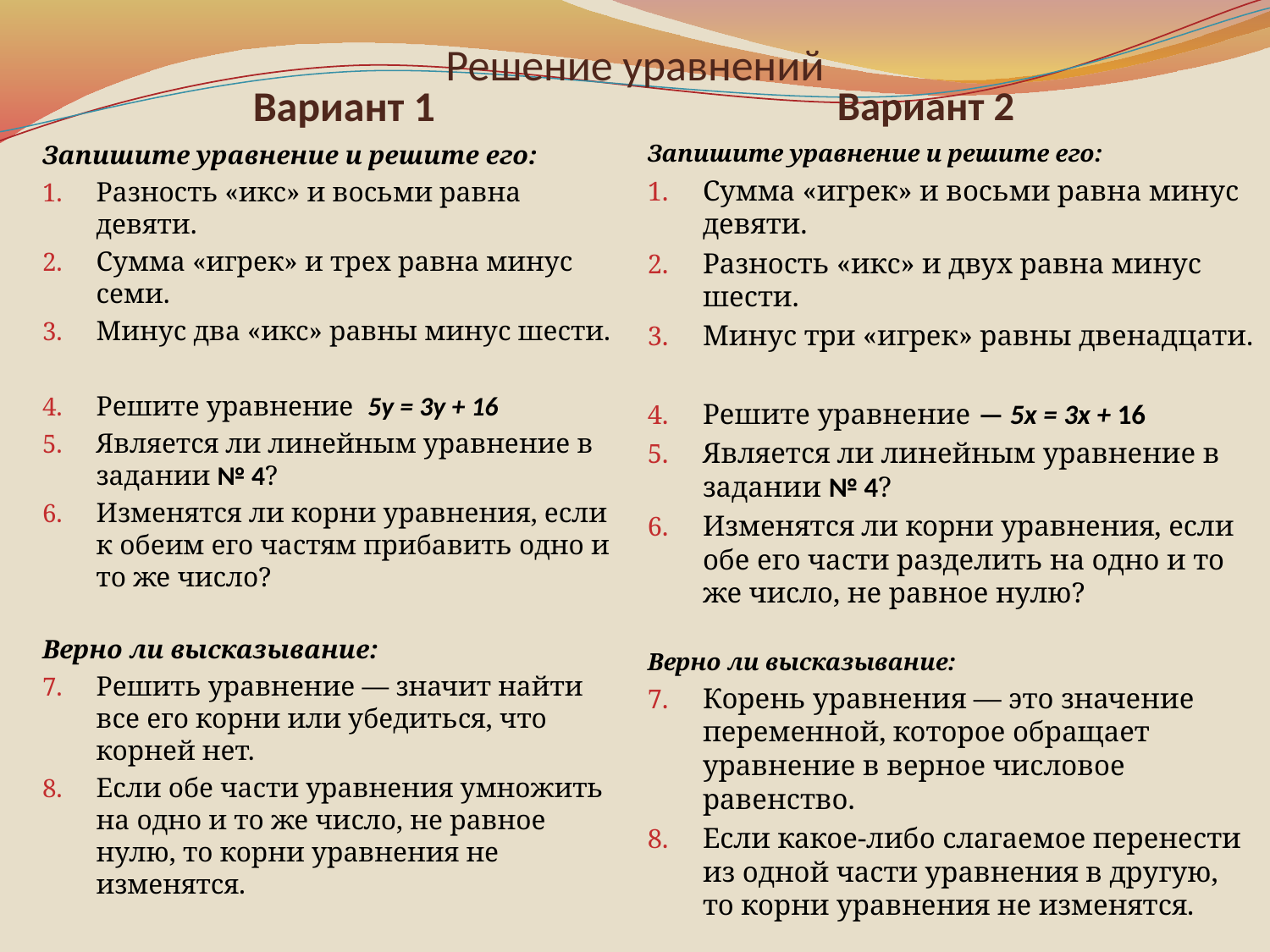

# Решение уравнений
Вариант 1
Вариант 2
Запишите уравнение и решите его:
Разность «икс» и восьми равна девяти.
Сумма «игрек» и трех равна минус семи.
Минус два «икс» равны минус шести.

Решите уравнение  5у = 3у + 16
Является ли линейным уравнение в задании № 4?
Изменятся ли корни уравнения, если к обеим его частям прибавить одно и то же число?

Верно ли высказывание:
Решить уравнение — значит найти все его корни или убедиться, что корней нет.
Если обе части уравнения умножить на одно и то же число, не равное нулю, то корни уравнения не изменятся.

Запишите уравнение и решите его:
Сумма «игрек» и восьми равна минус девяти.
Разность «икс» и двух равна минус шести.
Минус три «игрек» равны двенадцати.

Решите уравнение — 5х = 3х + 16
Является ли линейным уравнение в задании № 4?
Изменятся ли корни уравнения, если обе его части разделить на одно и то же число, не равное нулю?

Верно ли высказывание:
Корень уравнения — это значение переменной, которое обращает уравнение в верное числовое равенство.
Если какое-либо слагаемое перенести из одной части уравнения в другую, то корни уравнения не изменятся.